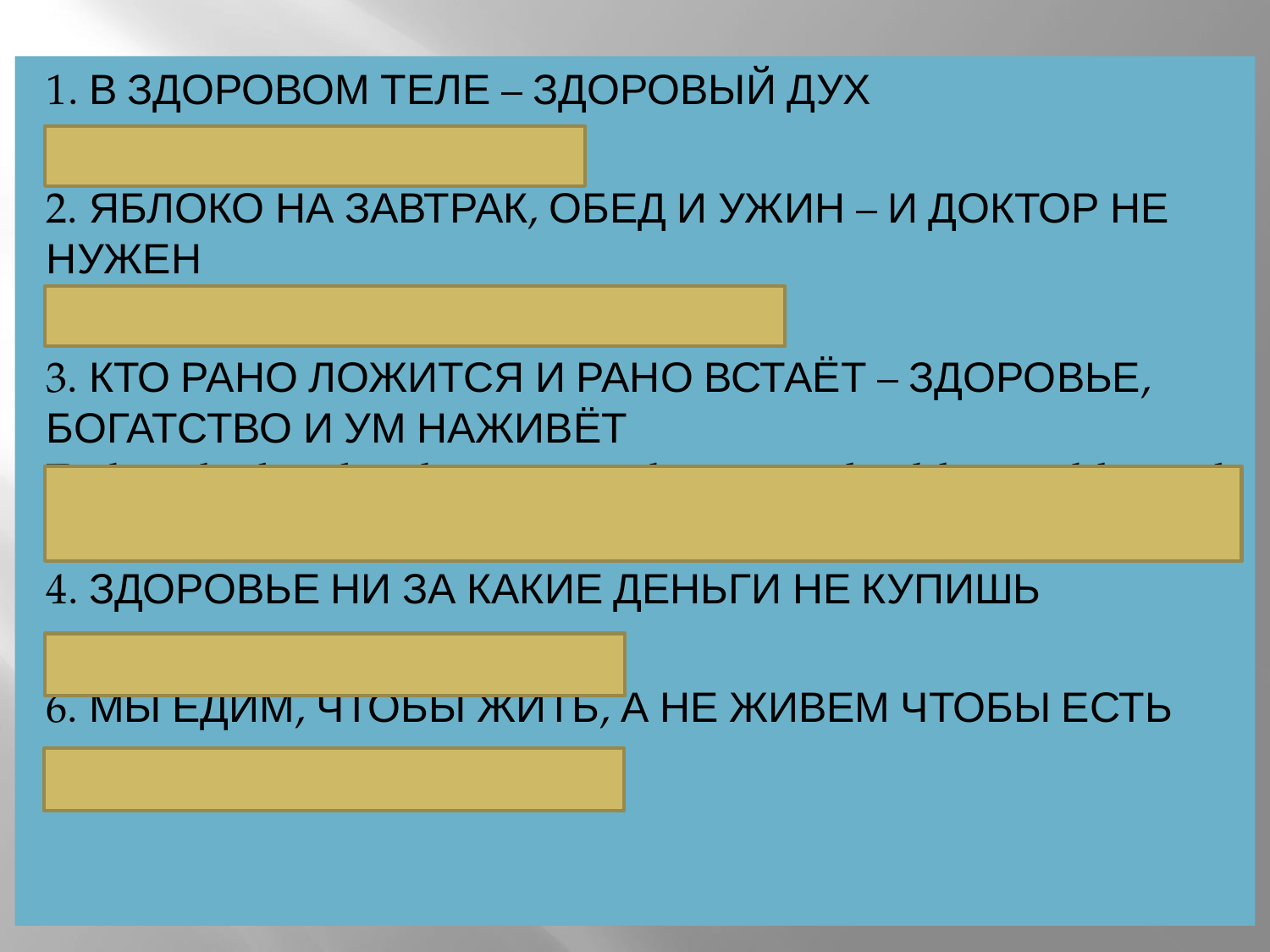

1. В ЗДОРОВОМ ТЕЛЕ – ЗДОРОВЫЙ ДУХ
Healthy body, healthy mind
2. ЯБЛОКО НА ЗАВТРАК, ОБЕД И УЖИН – И ДОКТОР НЕ НУЖЕН
An apple a day keeps the doctor away.
3. КТО РАНО ЛОЖИТСЯ И РАНО ВСТАЁТ – ЗДОРОВЬЕ,  БОГАТСТВО И УМ НАЖИВЁТ
Early to bed and early to rise makes a man healthy wealthy and wise.
4. ЗДОРОВЬЕ НИ ЗА КАКИЕ ДЕНЬГИ НЕ КУПИШЬ
Good health is above wealth.
6. МЫ ЕДИМ, ЧТОБЫ ЖИТЬ, А НЕ ЖИВЕМ ЧТОБЫ ЕСТЬ
We eat to live not live to eat.